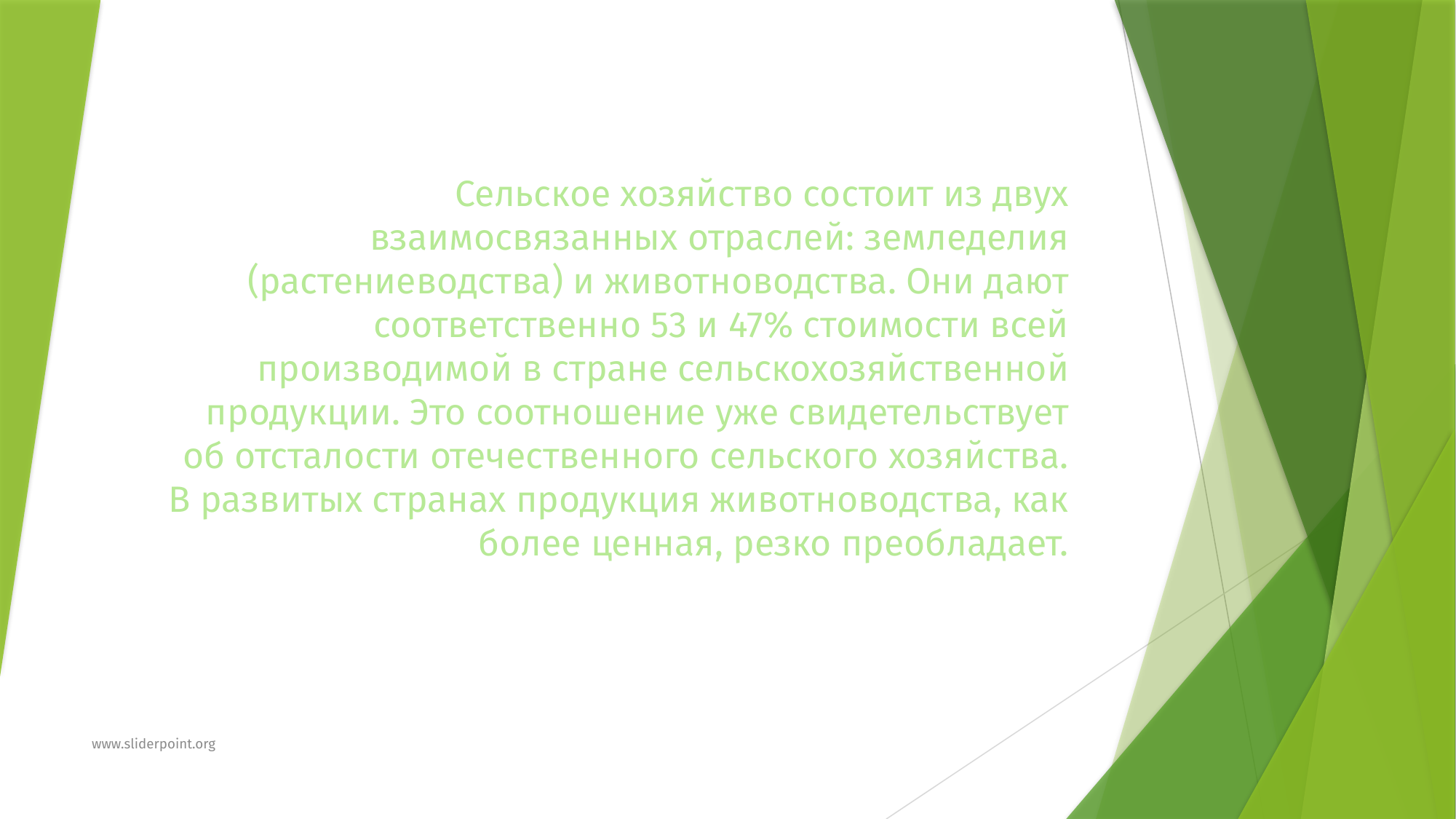

# Сельское хозяйство состоит из двух взаимосвязанных отраслей: земледелия (растениеводства) и животноводства. Они дают соответственно 53 и 47% стоимости всей производимой в стране сельскохозяйственной продукции. Это соотношение уже свидетельствует об отсталости отечественного сельского хозяйства. В развитых странах продукция животноводства, как более ценная, резко преобладает.

www.sliderpoint.org